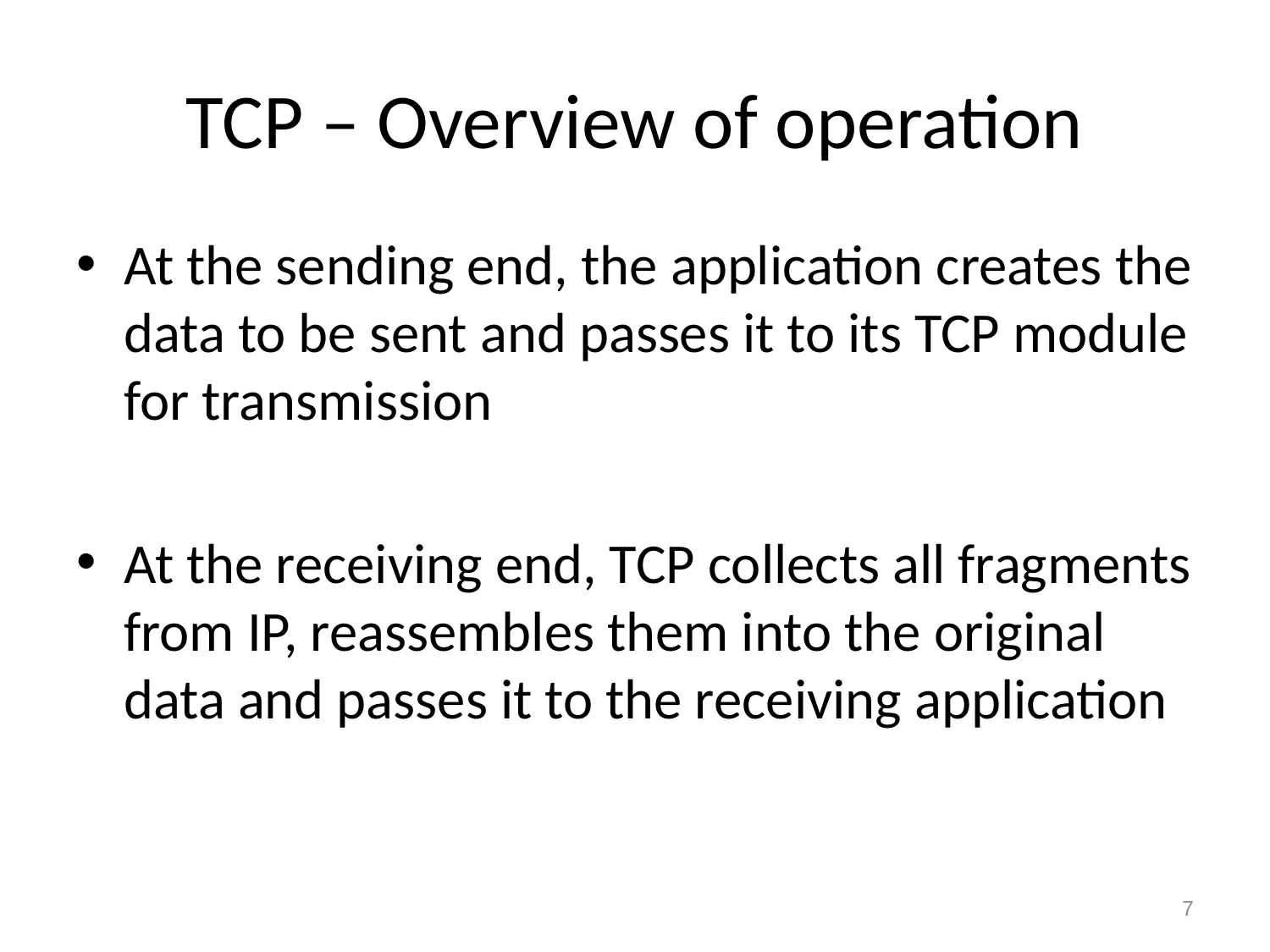

# TCP – Overview of operation
At the sending end, the application creates the data to be sent and passes it to its TCP module for transmission

At the receiving end, TCP collects all fragments from IP, reassembles them into the original data and passes it to the receiving application
7